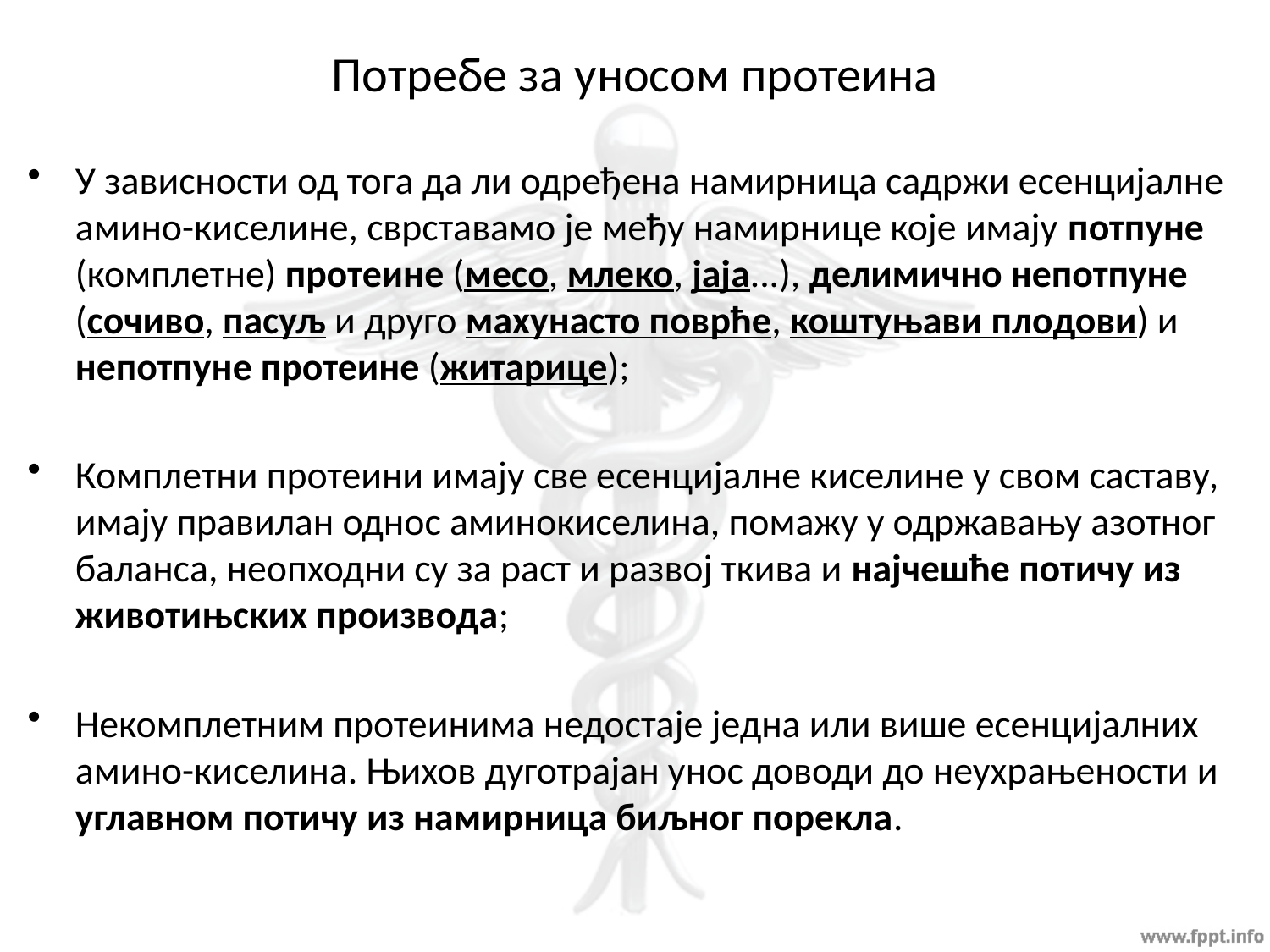

# Потребе за уносом протеина

У зависности од тога да ли одређена намирница садржи есенцијалне амино-киселине, сврставамо је међу намирнице које имају потпуне (комплетне) протеине (месо, млеко, јаја...), делимично непотпуне (сочиво, пасуљ и друго махунасто поврће, коштуњави плодови) и непотпуне протеине (житарице);

Комплетни протеини имају све есенцијалне киселине у свом саставу, имају правилан однос аминокиселина, помажу у одржавању азотног баланса, неопходни су за раст и развој ткива и најчешће потичу из животињских производа;

Некомплетним протеинима недостаје једна или више есенцијалних амино-киселина. Њихов дуготрајан унос доводи до неухрањености и углавном потичу из намирница биљног порекла.